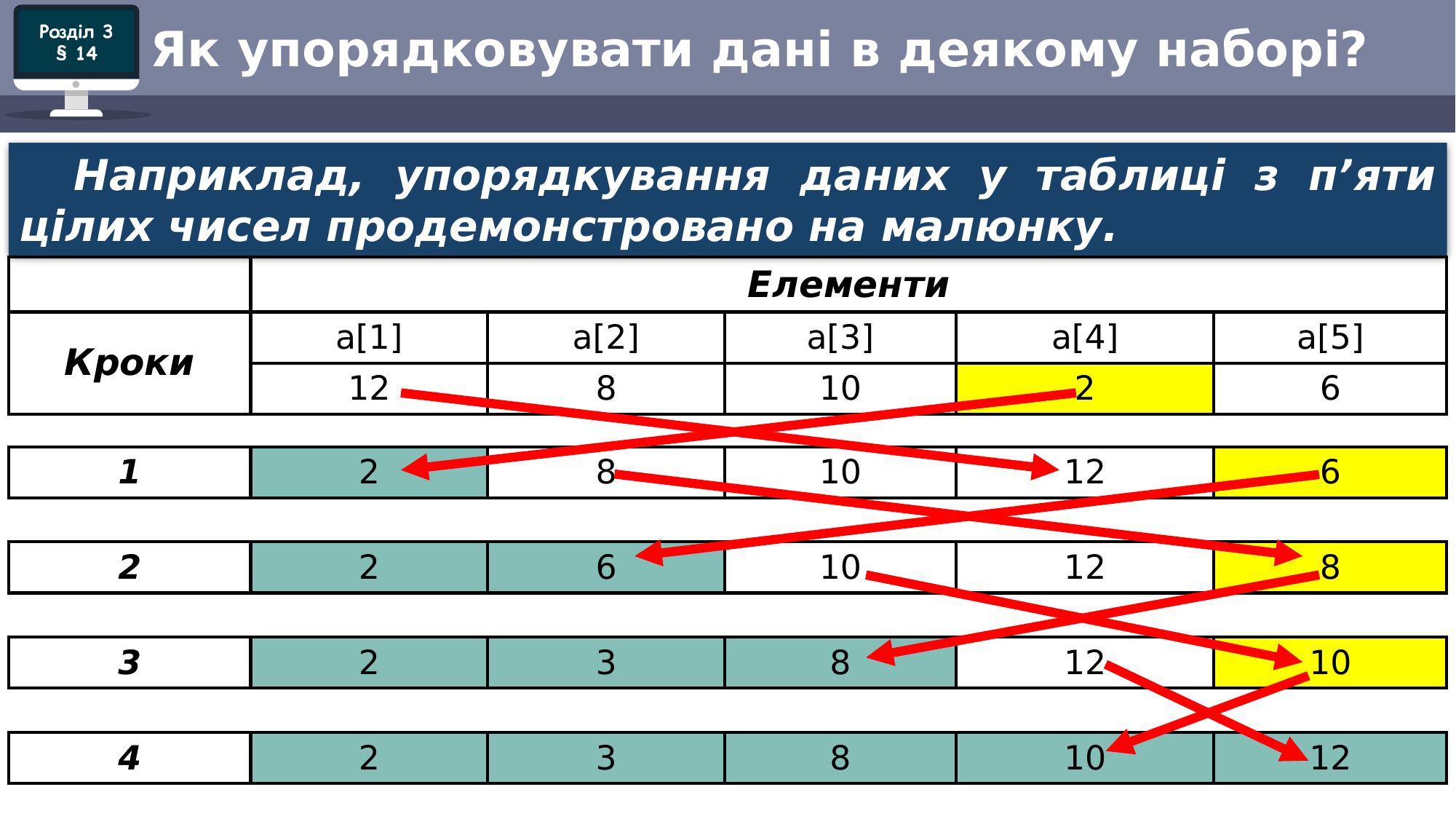

# Як упорядковувати дані в деякому наборі?
Наприклад, упорядкування даних у таблиці з п’яти цілих чисел продемонстровано на малюнку.
|  | Елементи |  |  |  |  |
| --- | --- | --- | --- | --- | --- |
| Кроки | a[1] | a[2] | a[3] | a[4] | a[5] |
|  | 12 | 8 | 10 | 2 | 6 |
|  |  |  |  |  |  |
| 1 | 2 | 8 | 10 | 12 | 6 |
|  |  |  |  |  |  |
| 2 | 2 | 6 | 10 | 12 | 8 |
|  |  |  |  |  |  |
| 3 | 2 | 3 | 8 | 12 | 10 |
|  |  |  |  |  |  |
| 4 | 2 | 3 | 8 | 10 | 12 |